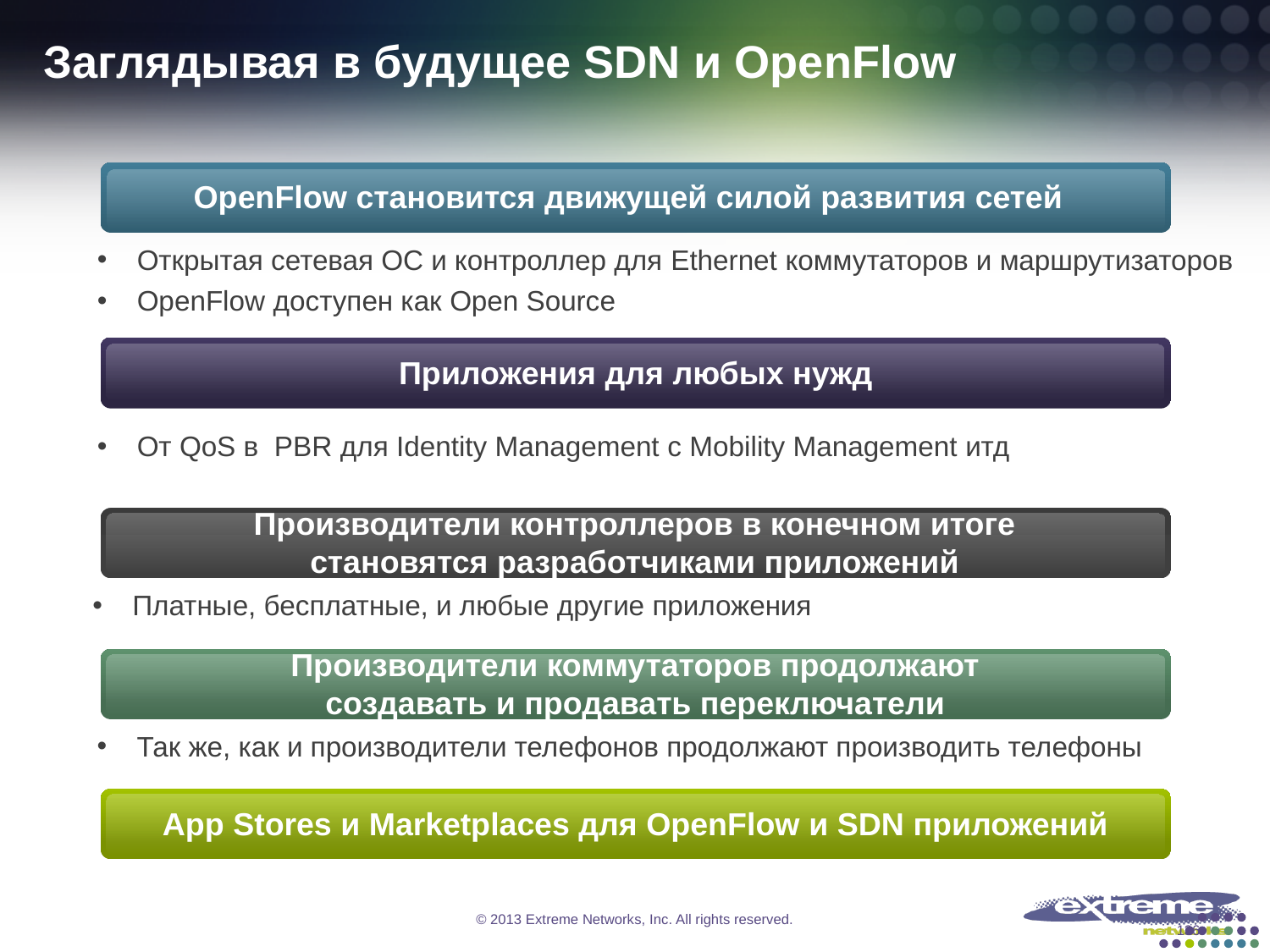

# Заглядывая в будущее SDN и OpenFlow

OpenFlow становится движущей силой развития сетей
Открытая сетевая ОС и контроллер для Ethernet коммутаторов и маршрутизаторов
OpenFlow доступен как Open Source

Приложения для любых нужд
От QoS в  PBR для Identity Management с Mobility Management итд
Производители контроллеров в конечном итоге становятся разработчиками приложений

Платные, бесплатные, и любые другие приложения
Производители коммутаторов продолжают создавать и продавать переключатели

Так же, как и производители телефонов продолжают производить телефоны

App Stores и Marketplaces для OpenFlow и SDN приложений
136